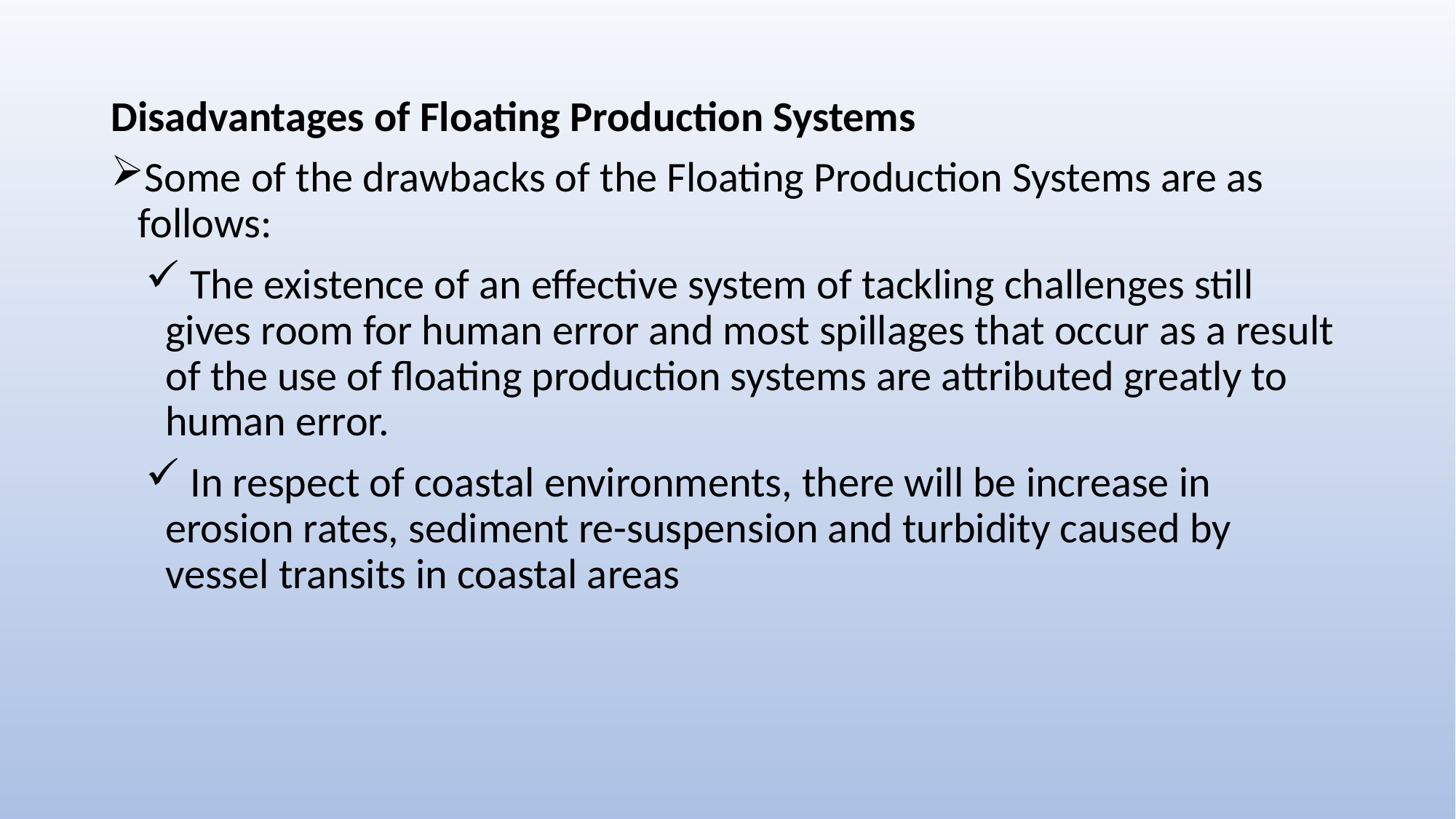

Disadvantages of Floating Production Systems
Some of the drawbacks of the Floating Production Systems are as follows:
 The existence of an effective system of tackling challenges still gives room for human error and most spillages that occur as a result of the use of floating production systems are attributed greatly to human error.
 In respect of coastal environments, there will be increase in erosion rates, sediment re-suspension and turbidity caused by vessel transits in coastal areas